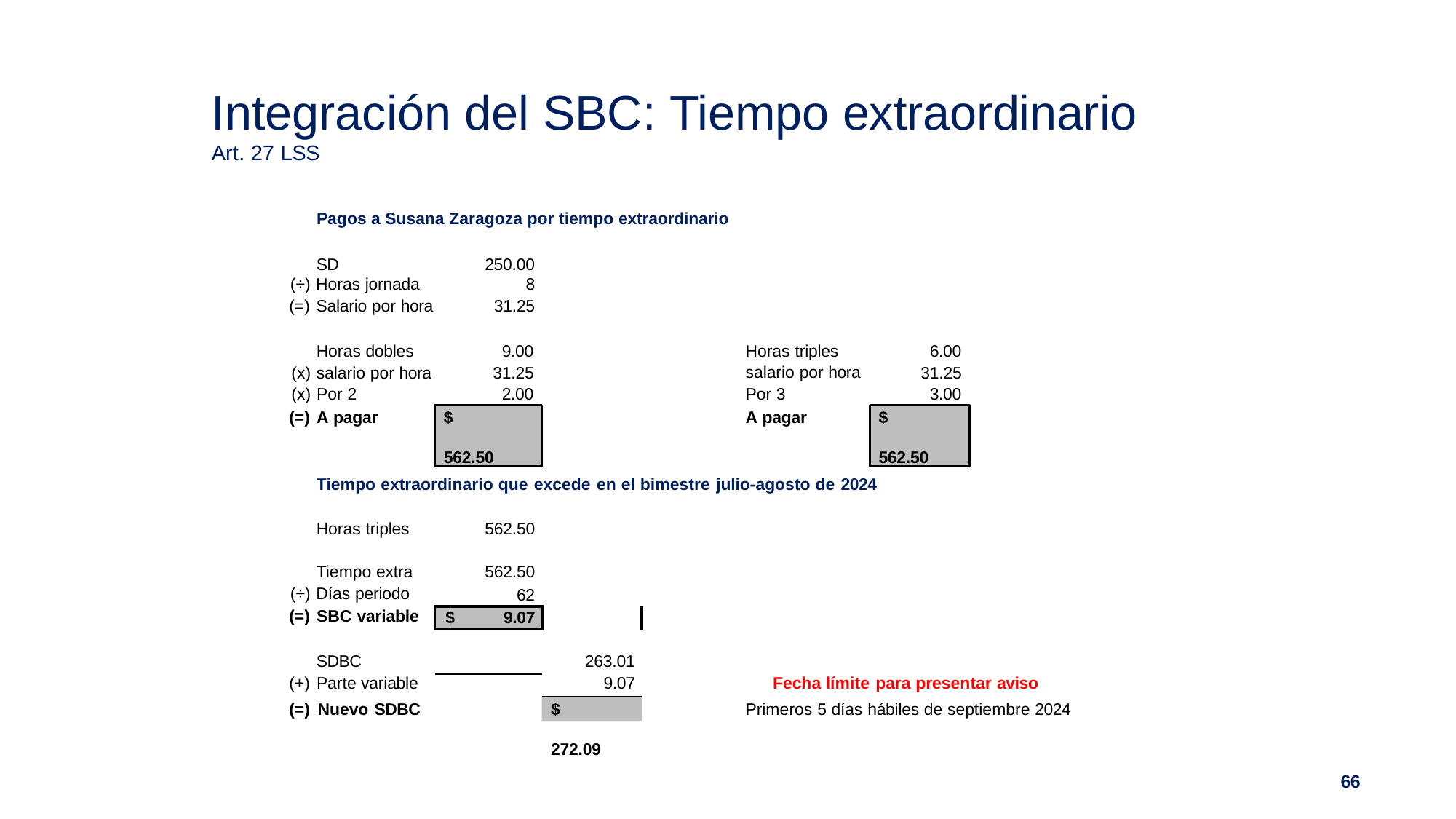

# Integración del SBC: Tiempo extraordinario
Art. 27 LSS
Pagos a Susana Zaragoza por tiempo extraordinario

| SD | 250.00 |
| --- | --- |
| (÷) Horas jornada | 8 |
| (=) Salario por hora | 31.25 |
Horas dobles
(x) salario por hora
(x) Por 2
(=) A pagar
9.00
31.25
2.00
Horas triples salario por hora Por 3
A pagar
6.00
31.25
3.00
$	562.50
$	562.50
Tiempo extraordinario que excede en el bimestre julio-agosto de 2024
| Horas triples | 562.50 |  |  |
| --- | --- | --- | --- |
| Tiempo extra | 562.50 |  |  |
| (÷) Días periodo | 62 |  |  |
| (=) SBC variable | $ 9.07 |  |  |
| SDBC |  | 263.01 |  |
| (+) Parte variable |  | 9.07 | Fecha límite para presentar aviso |

(=) Nuevo SDBC
$	272.09
Primeros 5 días hábiles de septiembre 2024
66